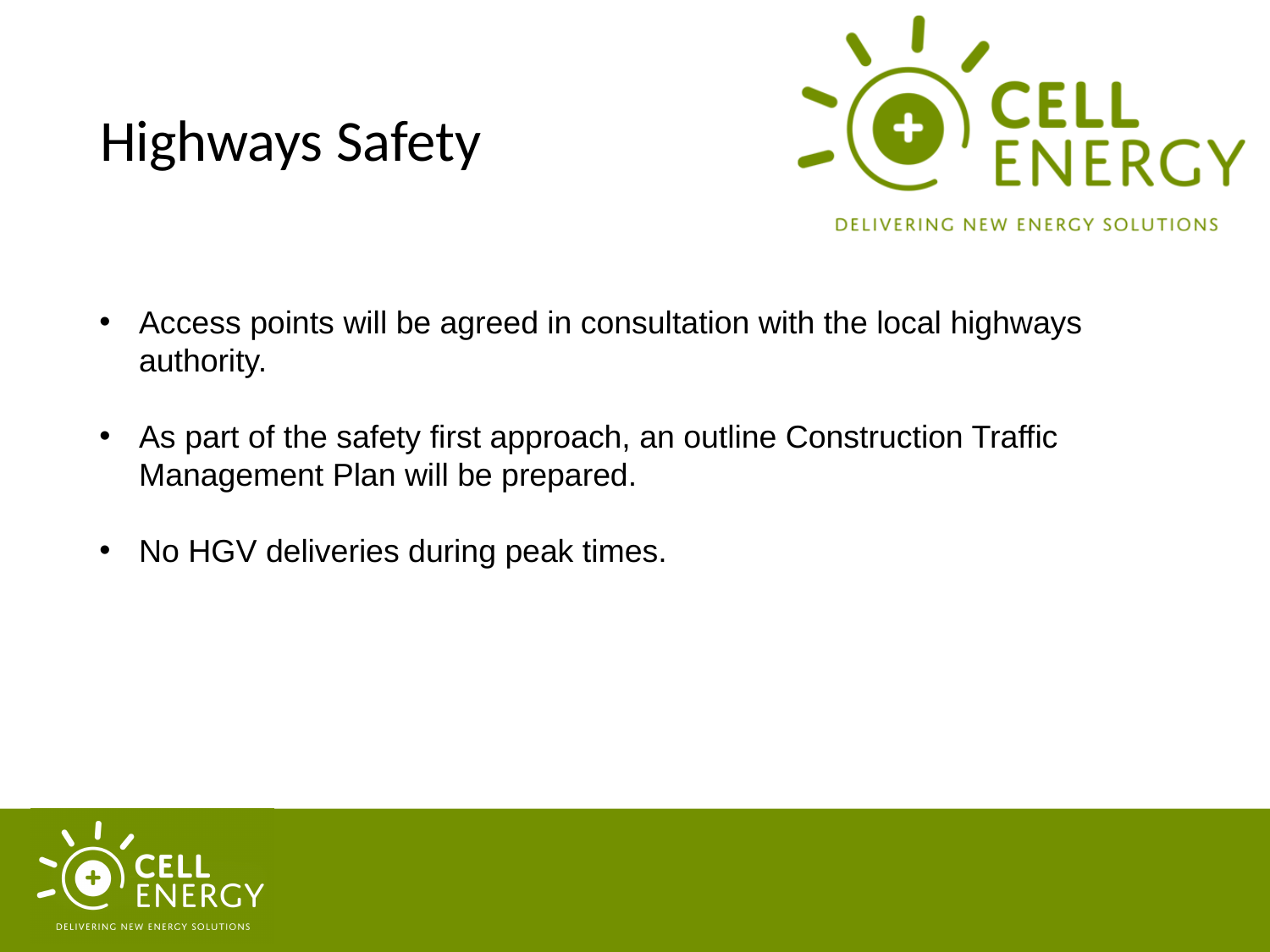

# Highways Safety
Access points will be agreed in consultation with the local highways authority.

As part of the safety first approach, an outline Construction Traffic Management Plan will be prepared.

No HGV deliveries during peak times.